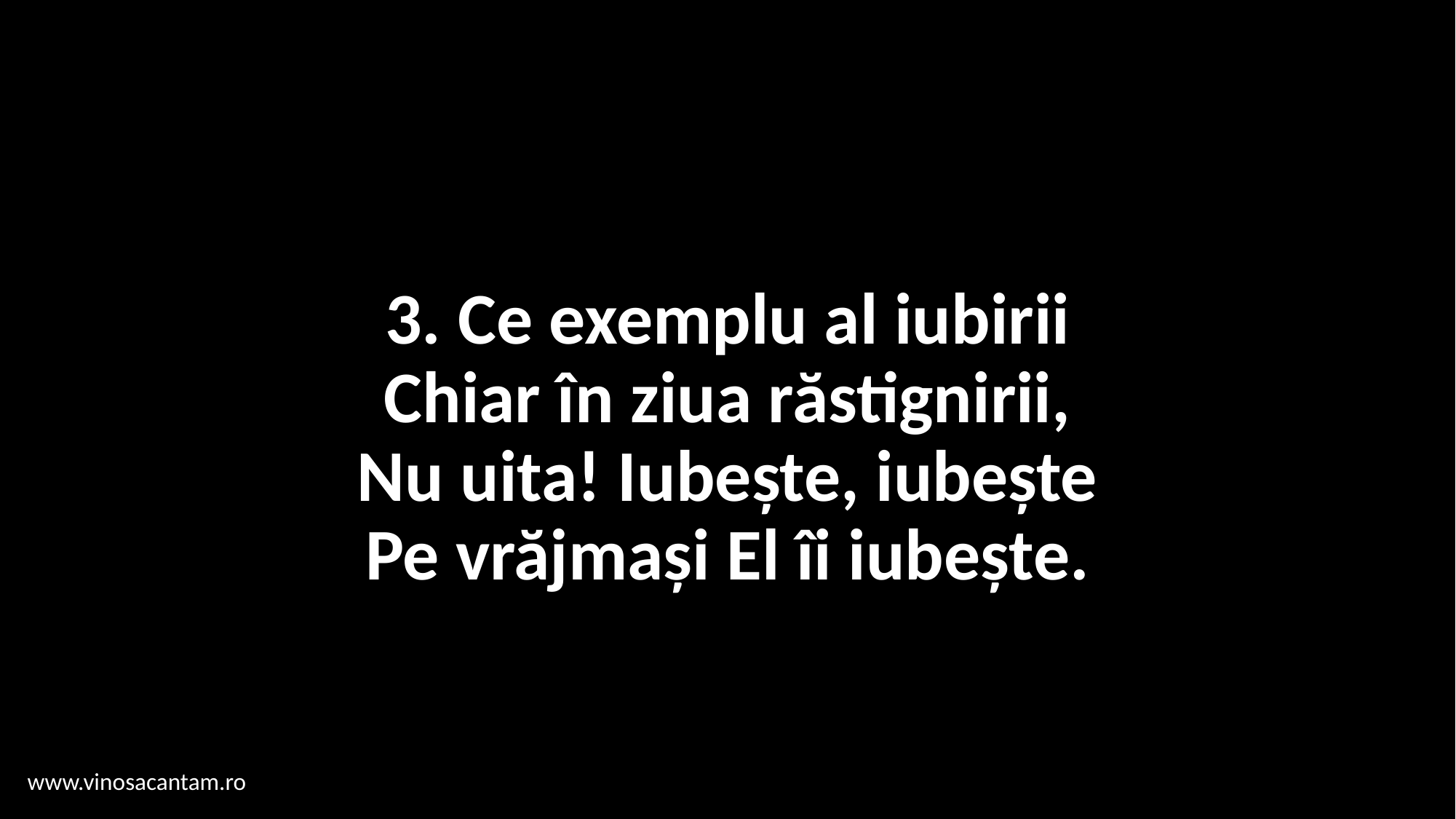

# 3. Ce exemplu al iubirii Chiar în ziua răstignirii, Nu uita! Iubește, iubește Pe vrăjmași El îi iubește.
www.vinosacantam.ro